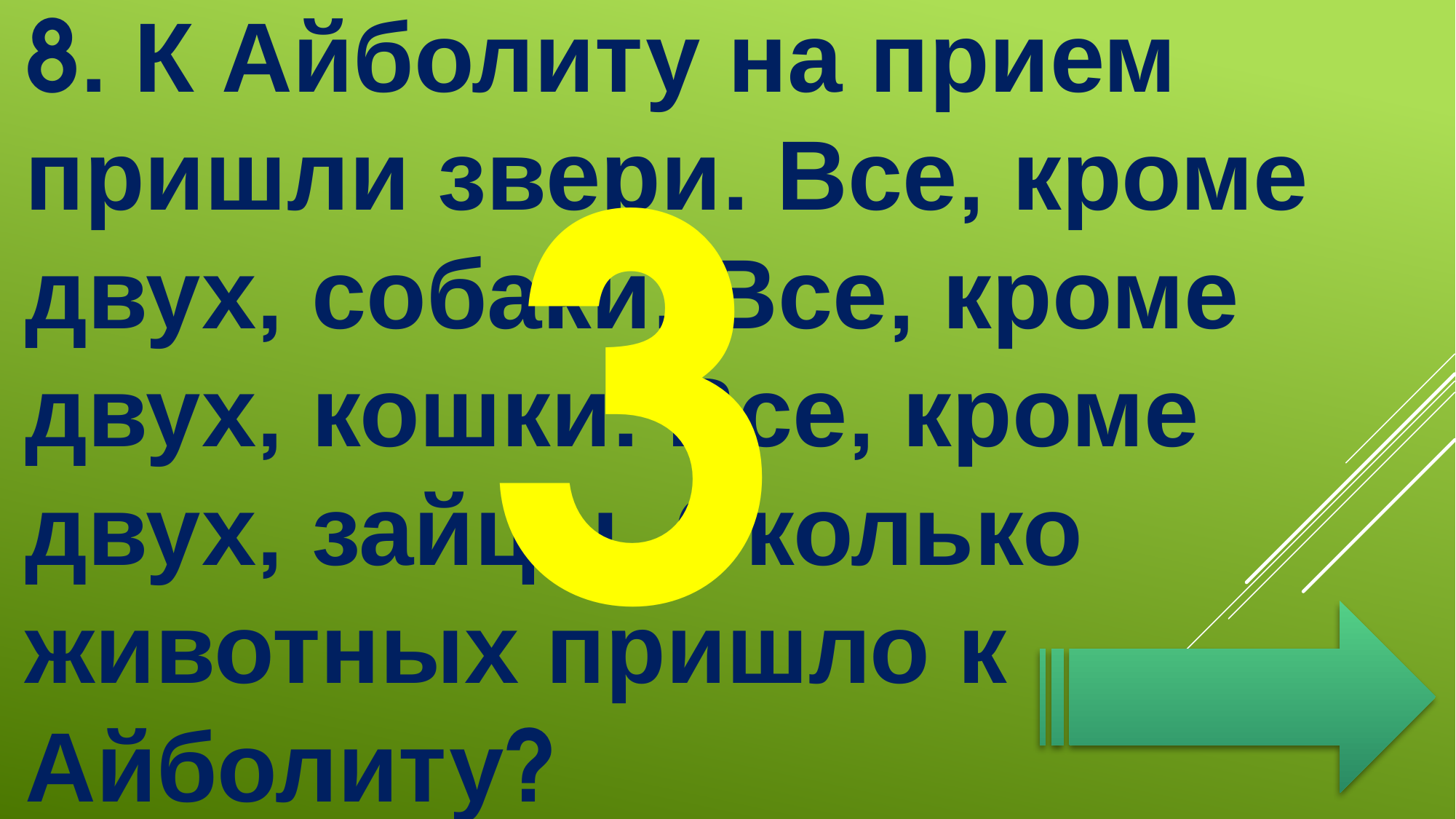

8.	К Айболиту на прием пришли звери. Все, кроме двух, собаки. Все, кроме двух, кошки. Все, кроме двух, зайцы. Сколько животных пришло к Айболиту?
3